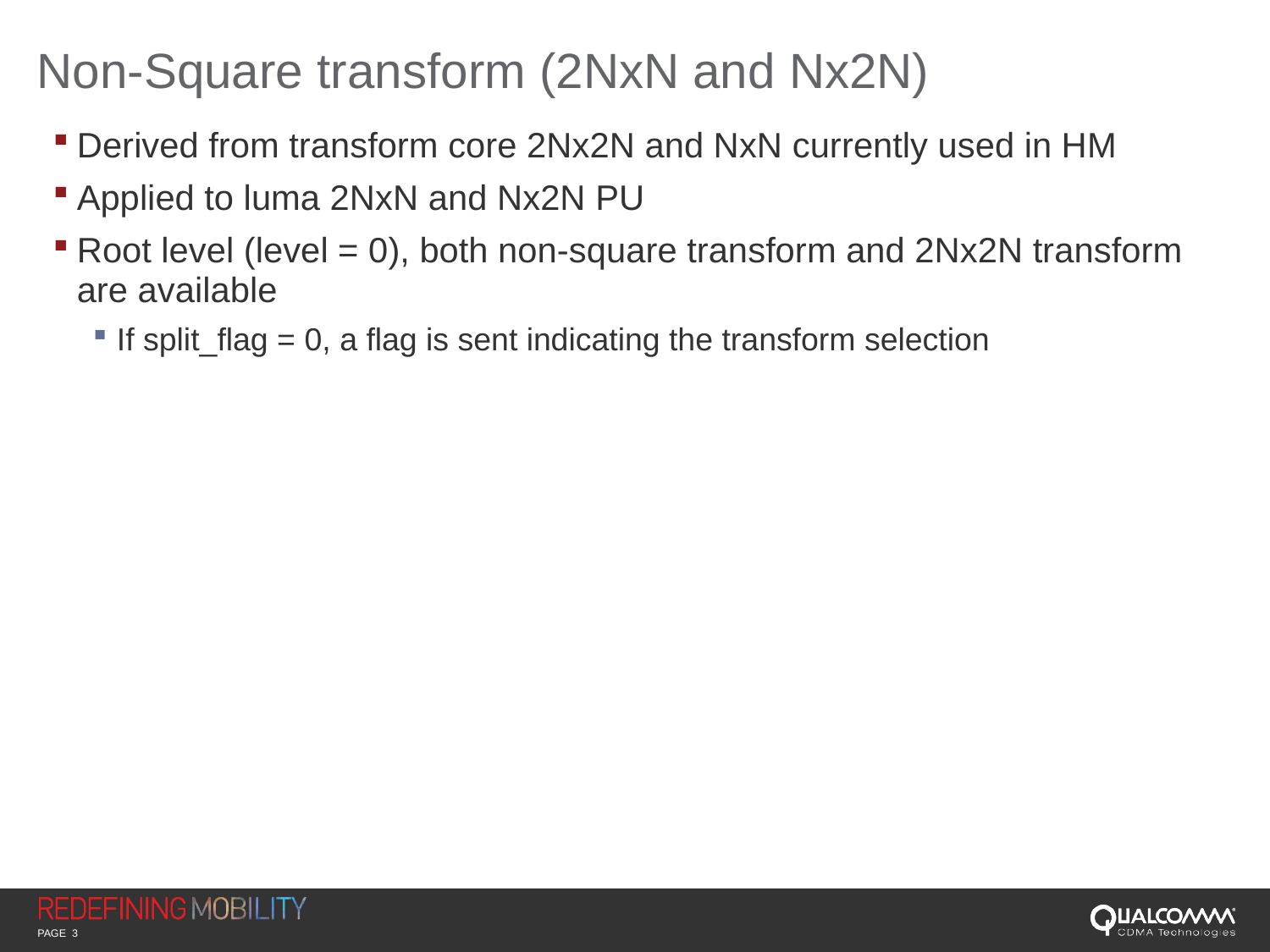

# Non-Square transform (2NxN and Nx2N)
Derived from transform core 2Nx2N and NxN currently used in HM
Applied to luma 2NxN and Nx2N PU
Root level (level = 0), both non-square transform and 2Nx2N transform are available
If split_flag = 0, a flag is sent indicating the transform selection